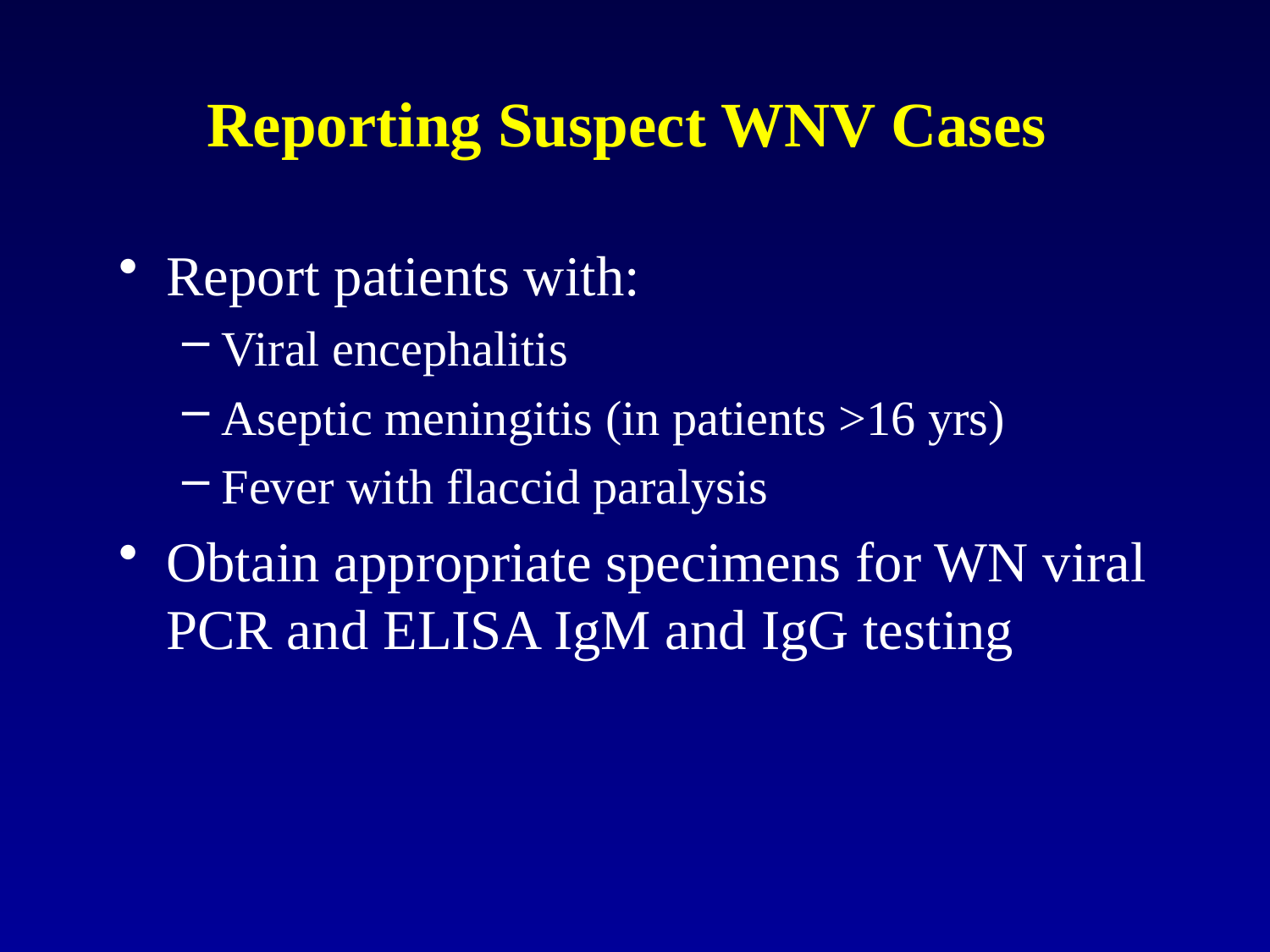

# Reporting Suspect WNV Cases
Report patients with:
Viral encephalitis
Aseptic meningitis (in patients >16 yrs)
Fever with flaccid paralysis
Obtain appropriate specimens for WN viral PCR and ELISA IgM and IgG testing